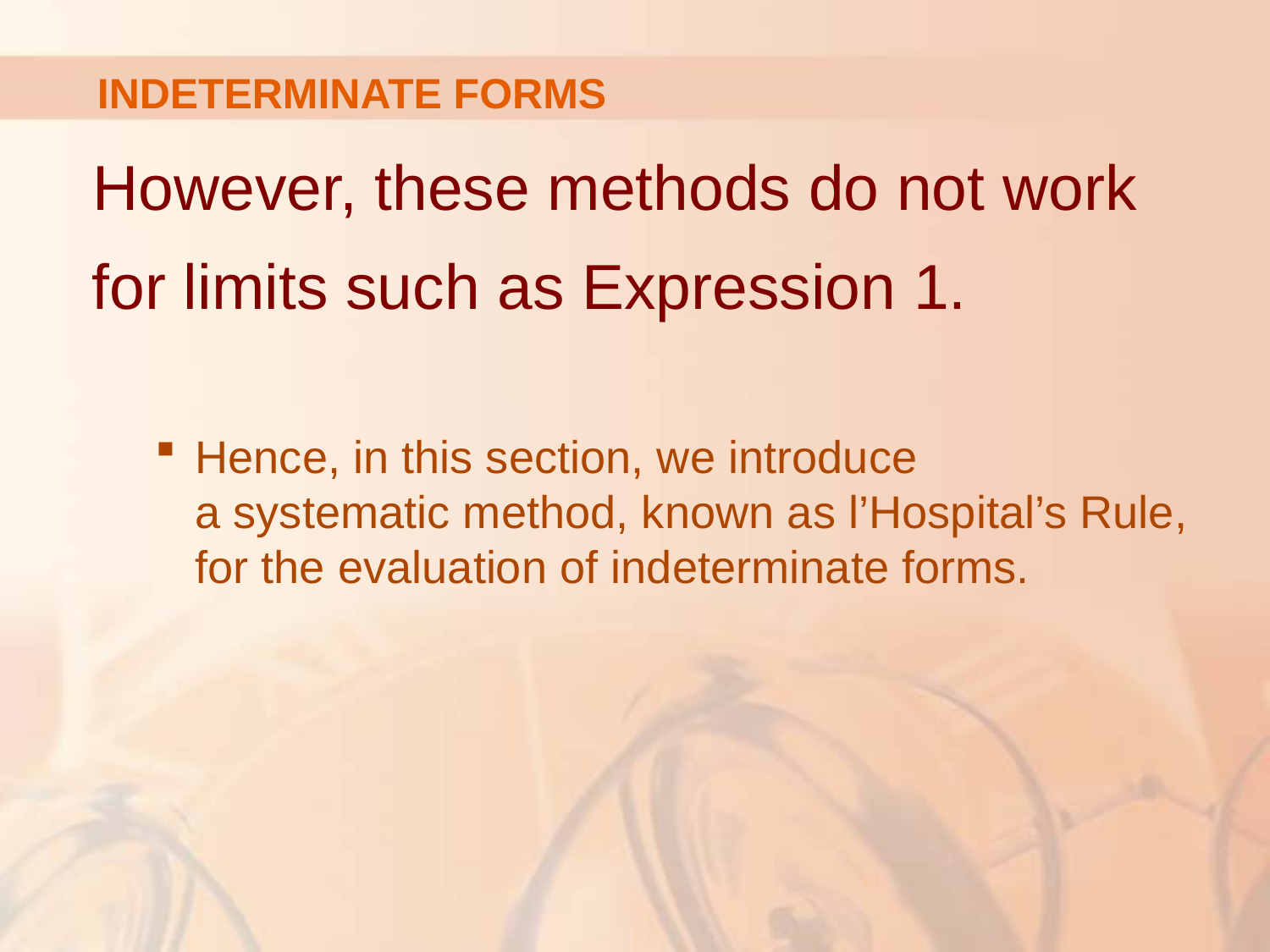

# INDETERMINATE FORMS
However, these methods do not work
for limits such as Expression 1.

Hence, in this section, we introduce
a systematic method, known as l’Hospital’s Rule,
for the evaluation of indeterminate forms.